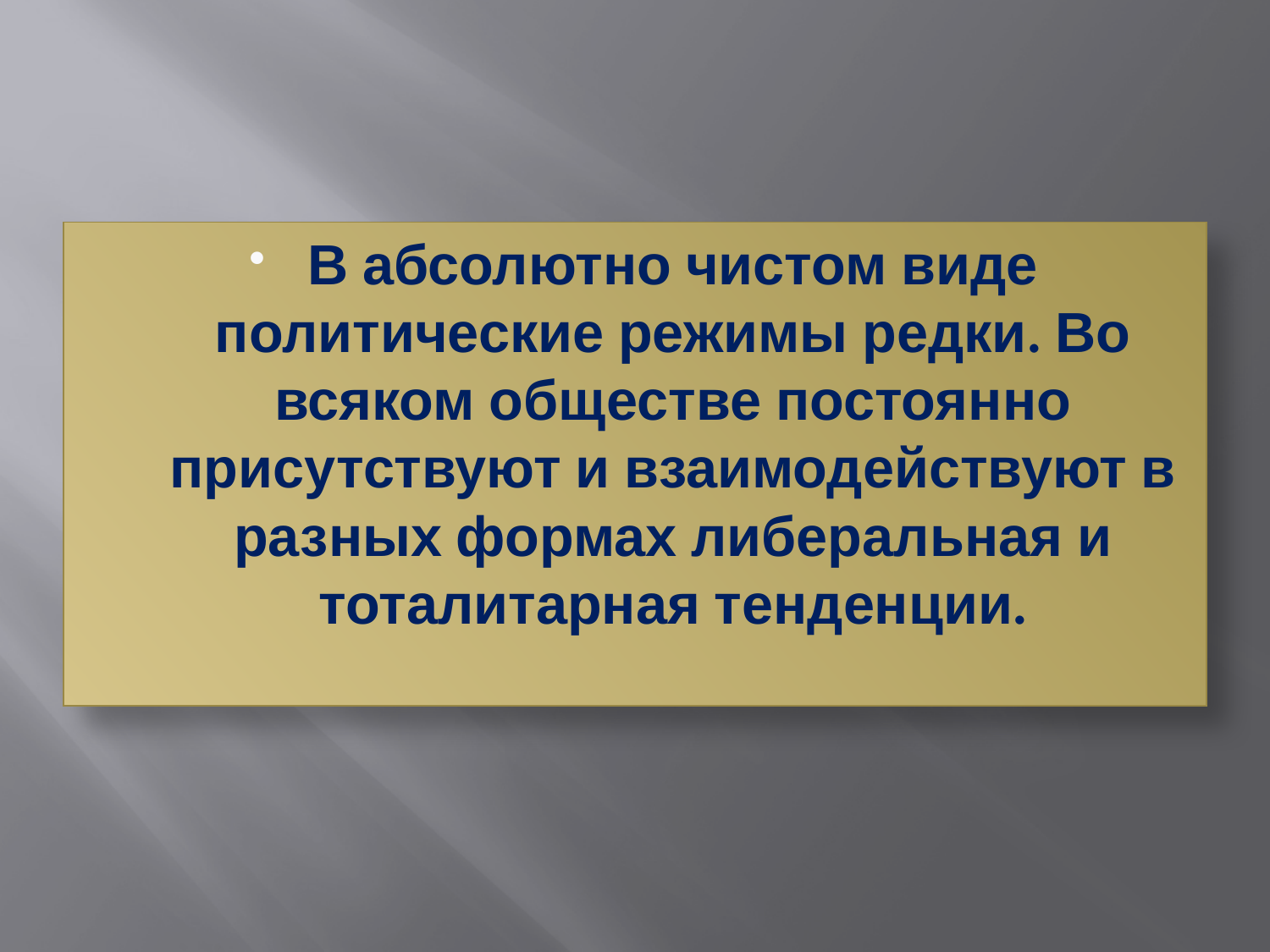

#
В абсолютно чистом виде политические режимы редки. Во всяком обществе постоянно присутствуют и взаимодействуют в разных формах либеральная и тоталитарная тенденции.